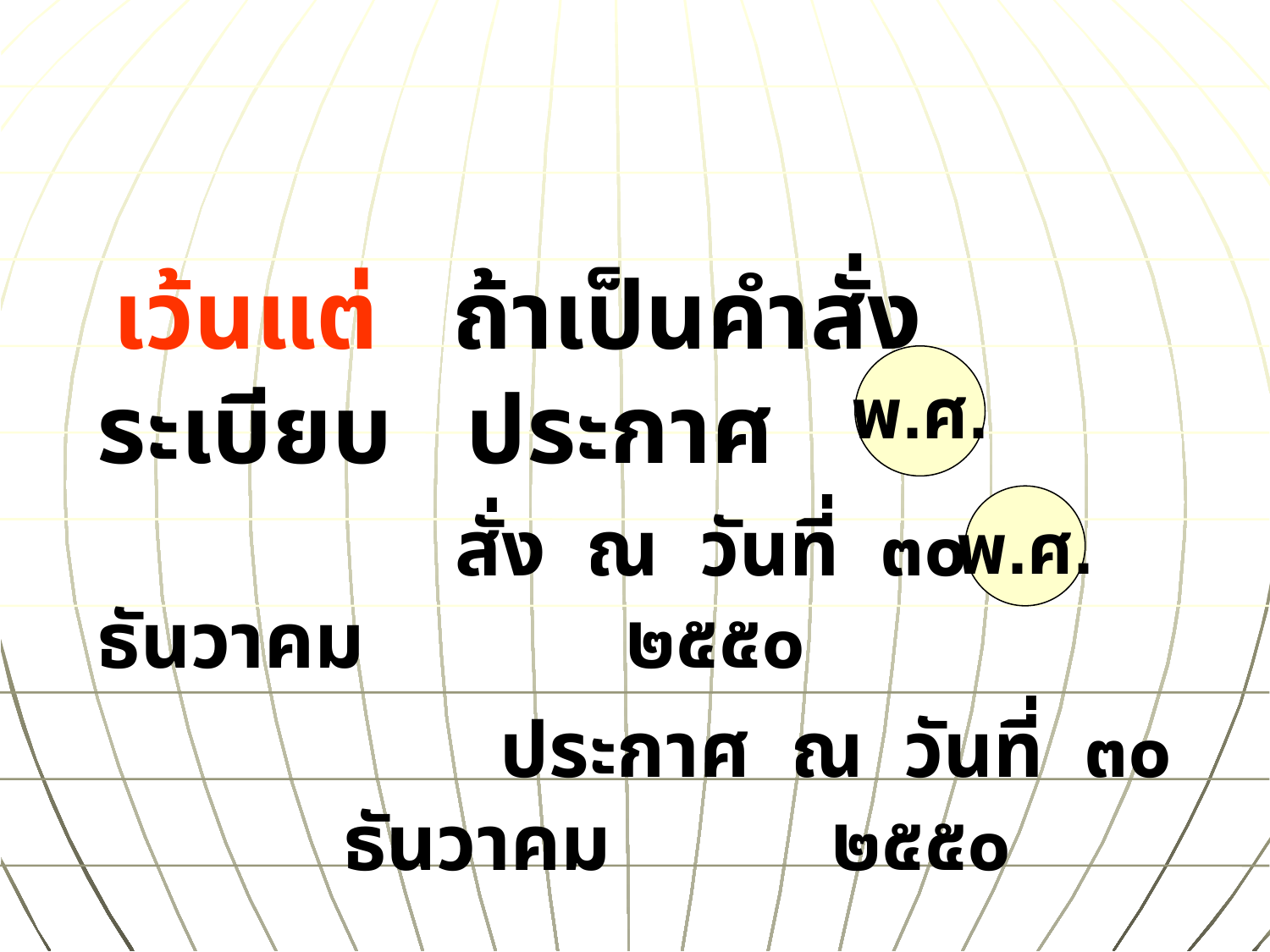

เว้นแต่   ถ้าเป็นคำสั่ง  ระเบียบ   ประกาศ
                      สั่ง  ณ  วันที่  ๓๐  ธันวาคม             ๒๕๕๐
                     ประกาศ  ณ  วันที่  ๓๐  ธันวาคม           ๒๕๕๐
พ.ศ.
พ.ศ.